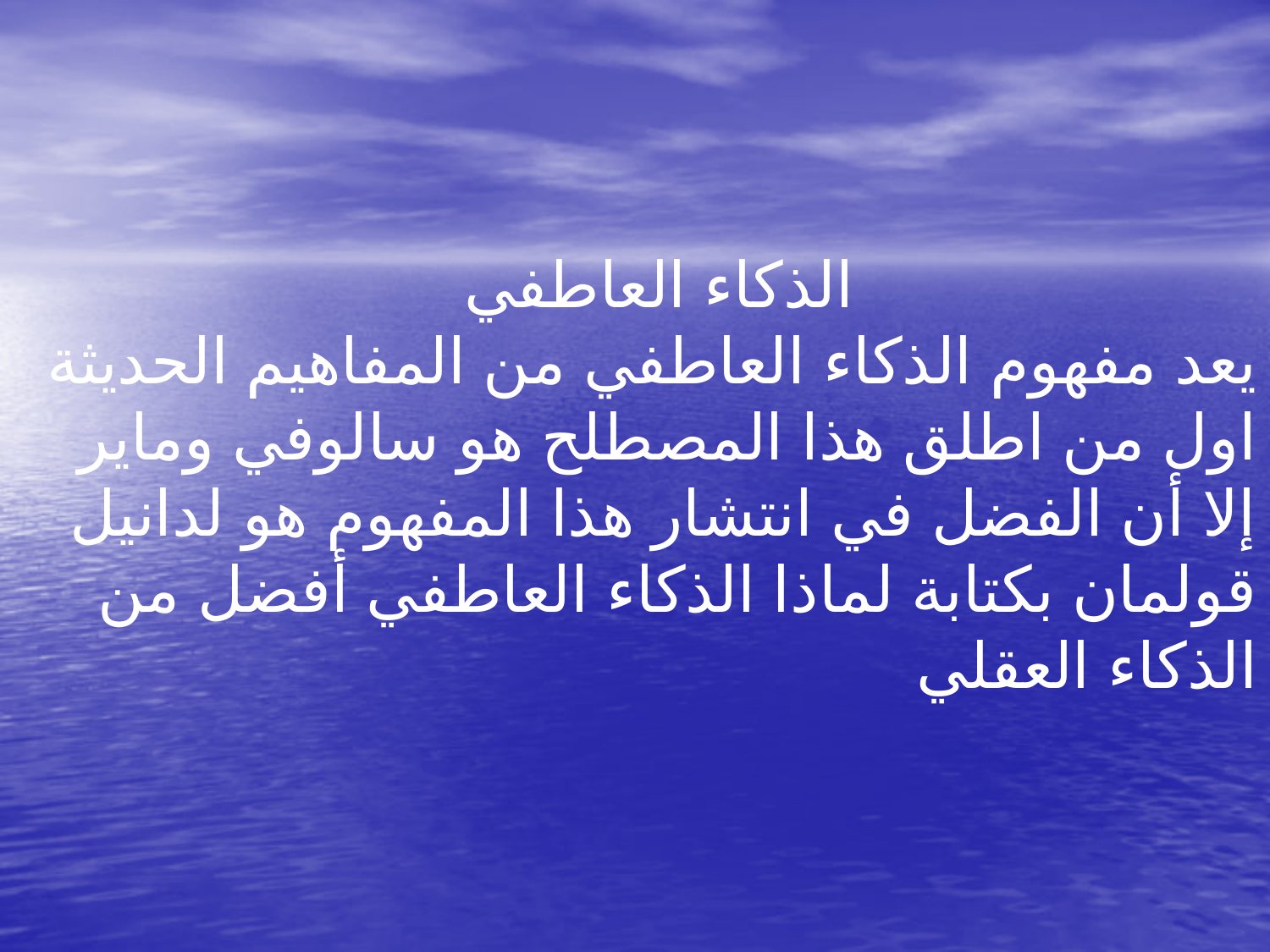

الذكاء العاطفي
يعد مفهوم الذكاء العاطفي من المفاهيم الحديثة
اول من اطلق هذا المصطلح هو سالوفي وماير إلا أن الفضل في انتشار هذا المفهوم هو لدانيل قولمان بكتابة لماذا الذكاء العاطفي أفضل من الذكاء العقلي